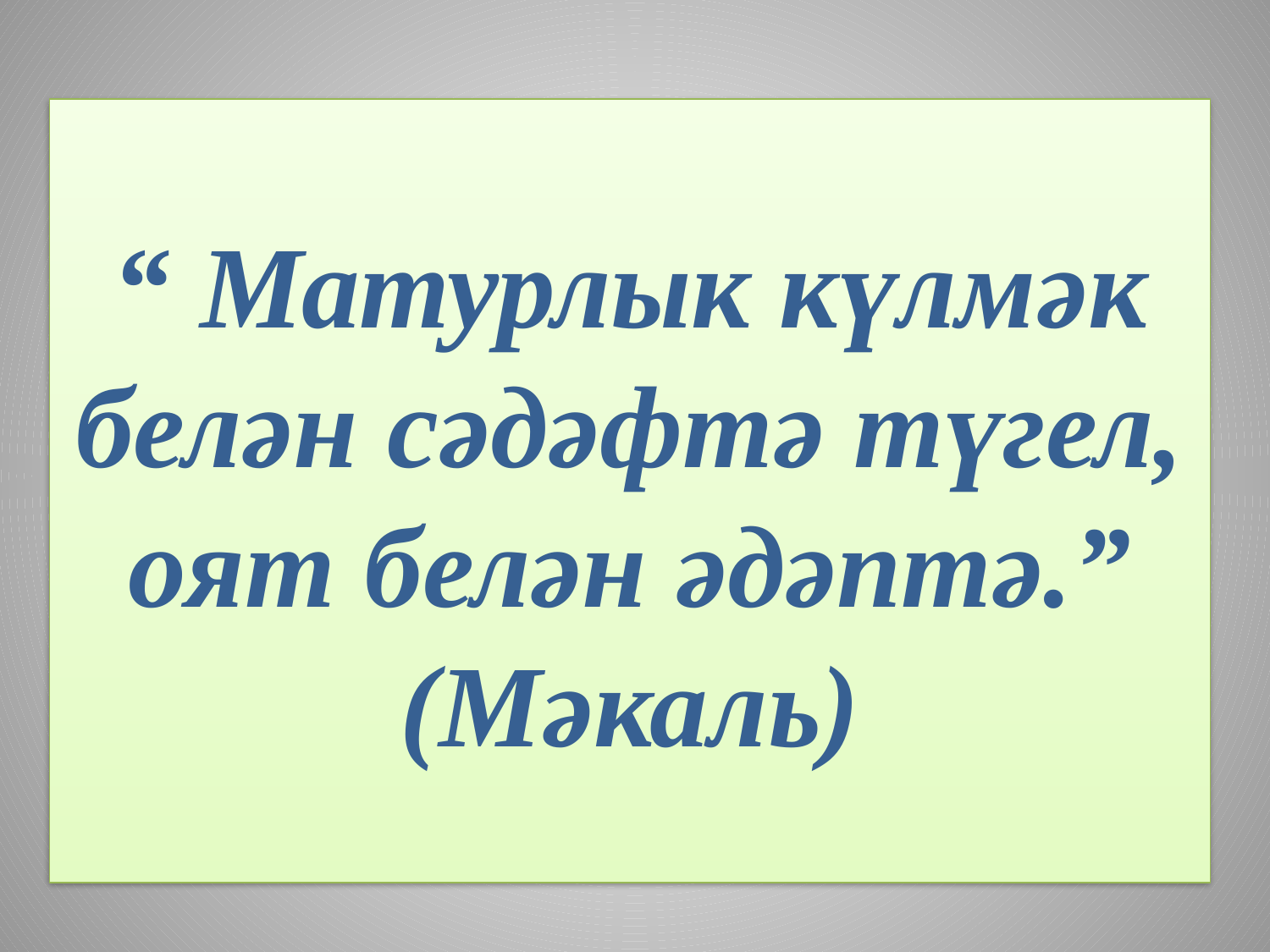

# “ Матурлык күлмәк белән сәдәфтә түгел, оят белән әдәптә.” (Мәкаль)